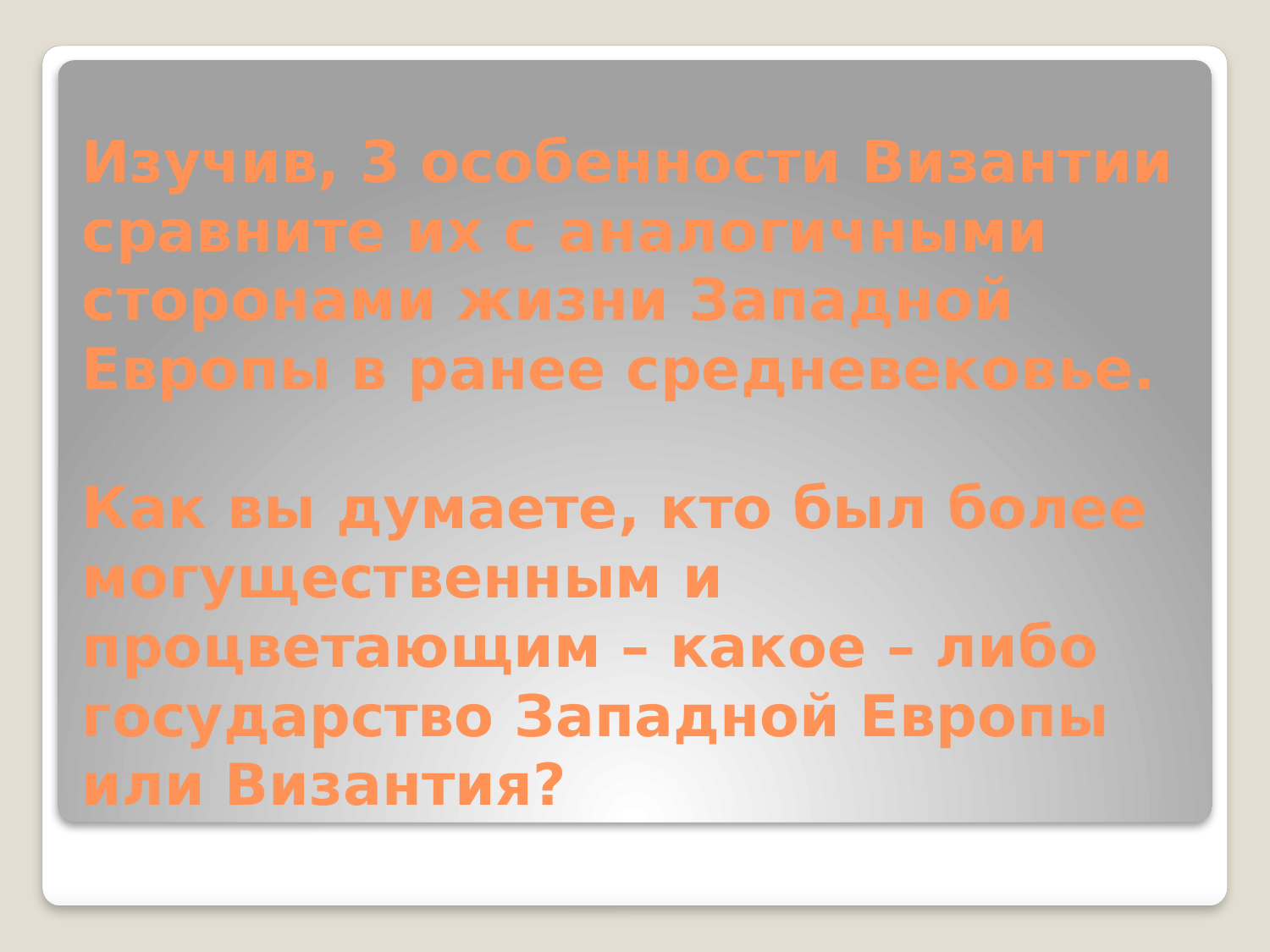

# Изучив, 3 особенности Византии сравните их с аналогичными сторонами жизни Западной Европы в ранее средневековье. Как вы думаете, кто был более могущественным и процветающим – какое – либо государство Западной Европы или Византия?